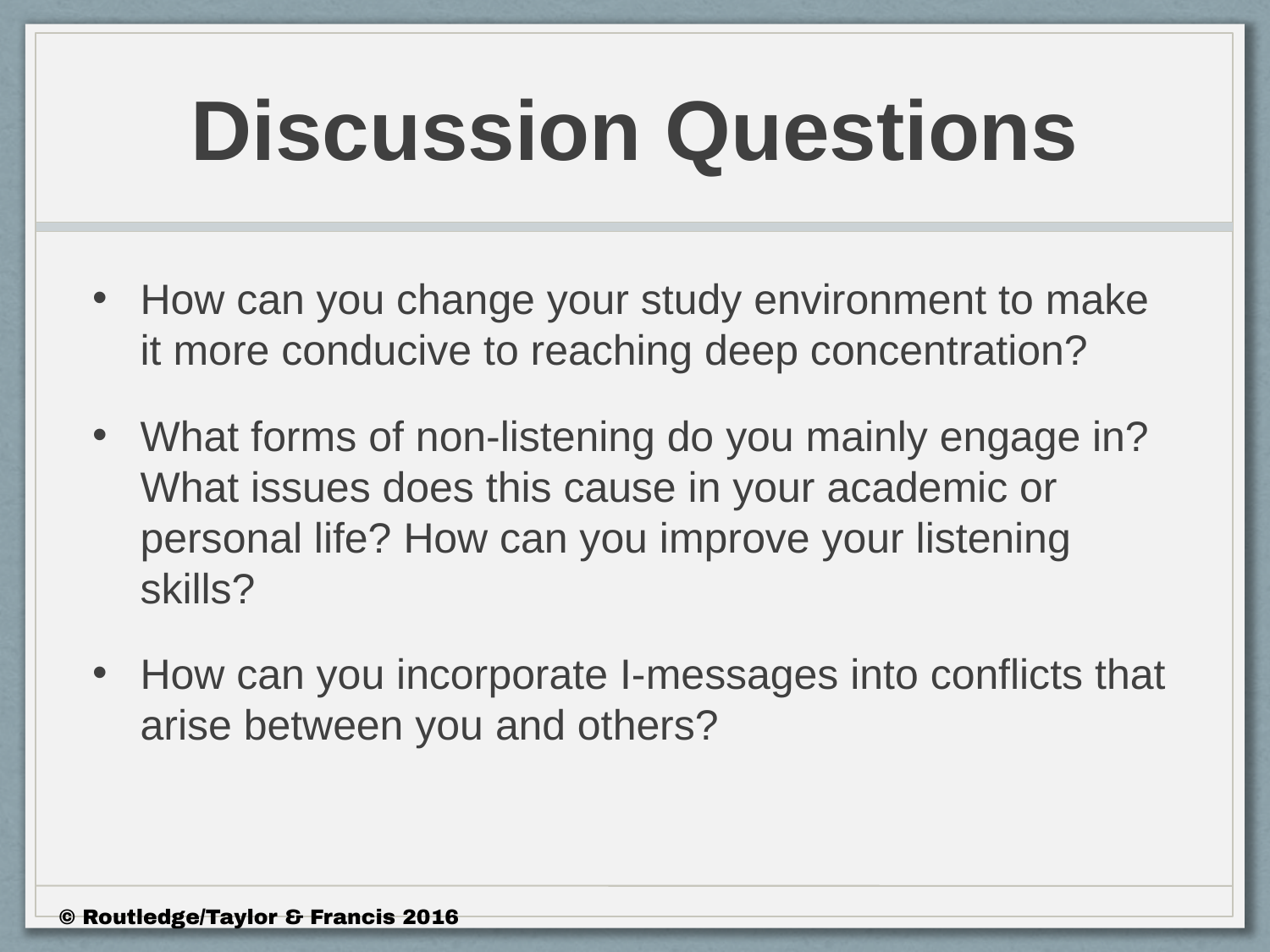

# Discussion Questions
How can you change your study environment to make it more conducive to reaching deep concentration?
What forms of non-listening do you mainly engage in? What issues does this cause in your academic or personal life? How can you improve your listening skills?
How can you incorporate I-messages into conflicts that arise between you and others?
© Routledge/Taylor & Francis 2016